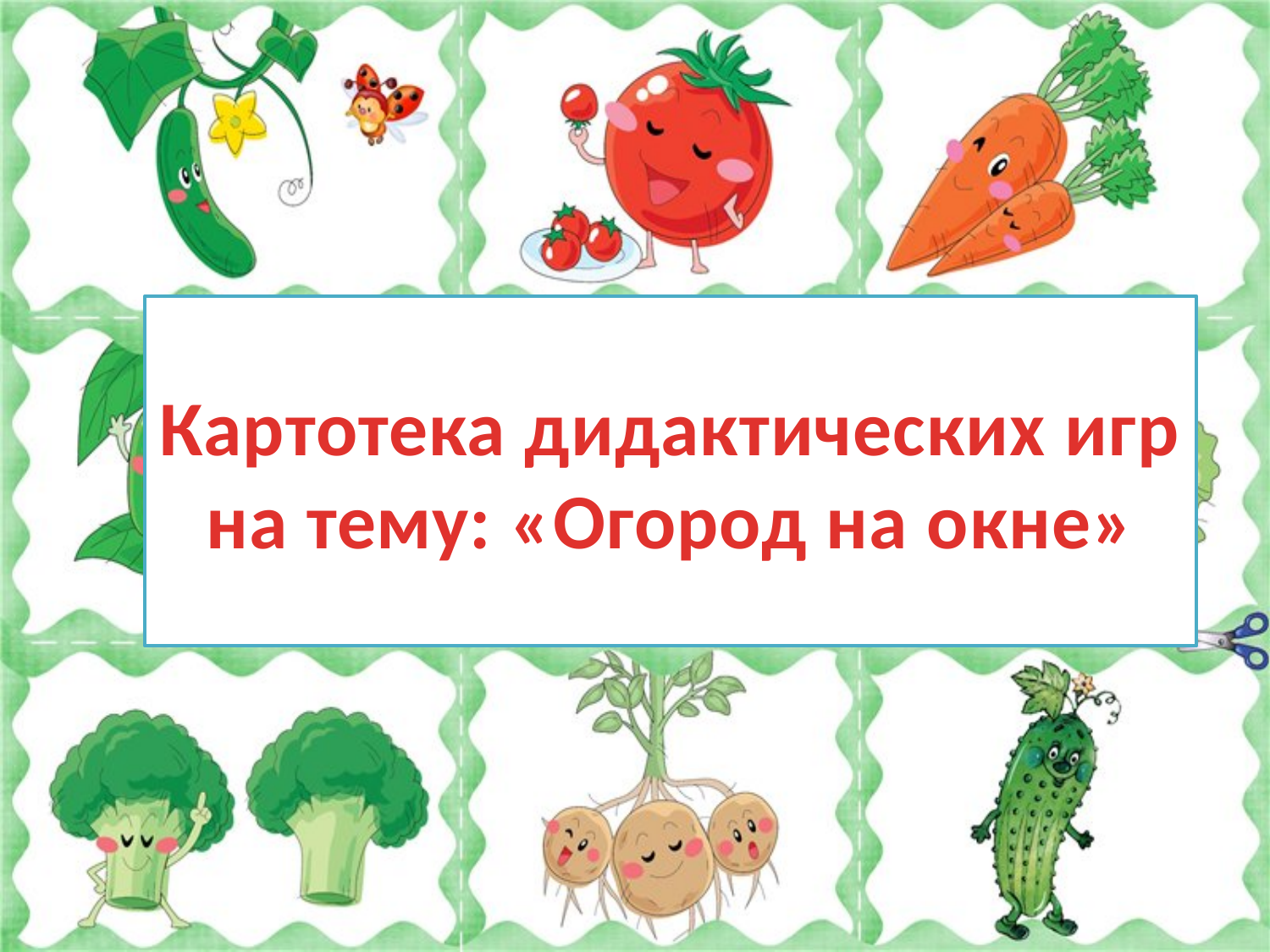

# Картотека дидактических игр на тему: «Огород на окне»